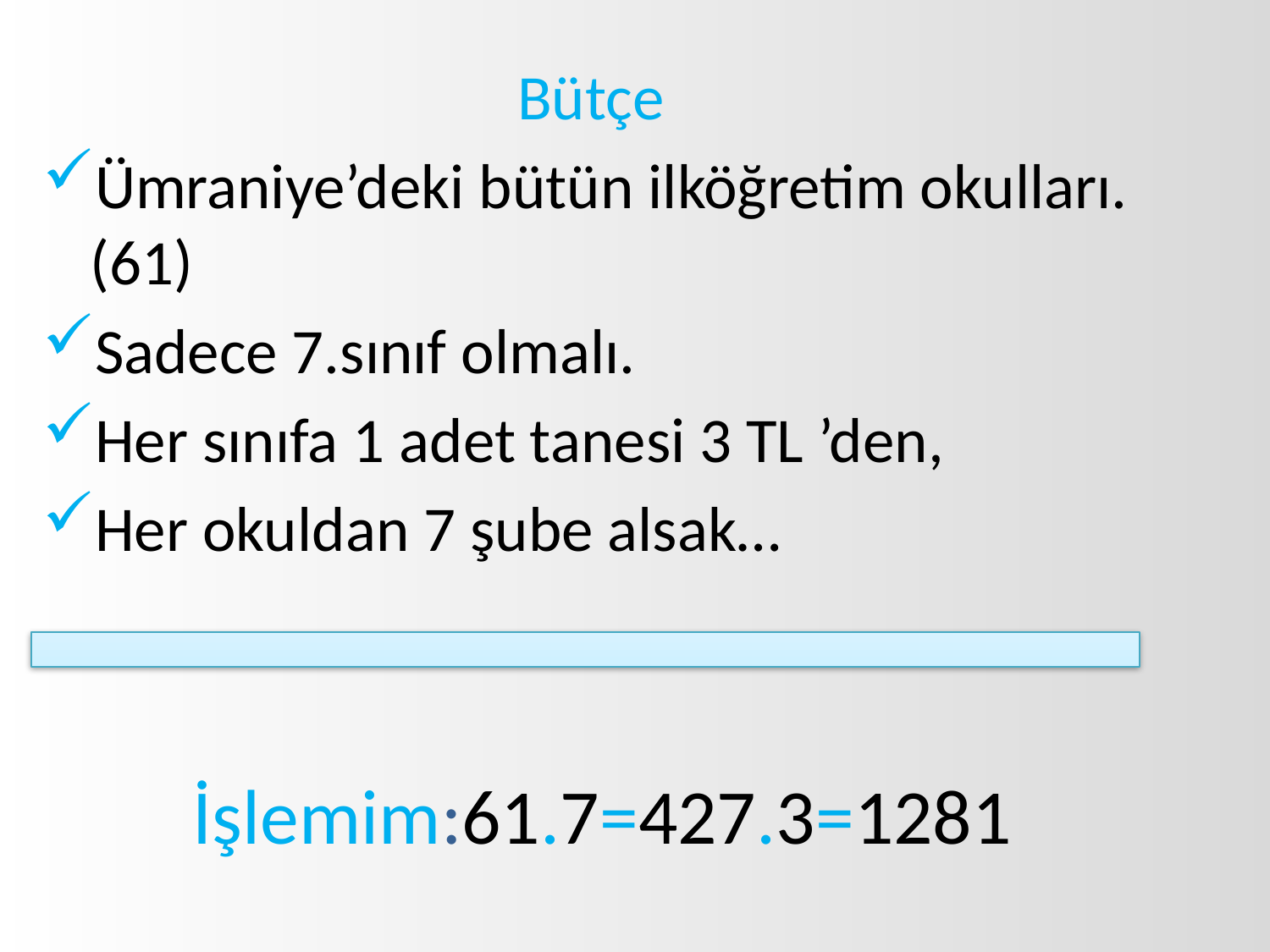

Bütçe
Ümraniye’deki bütün ilköğretim okulları. (61)
Sadece 7.sınıf olmalı.
Her sınıfa 1 adet tanesi 3 TL ’den,
Her okuldan 7 şube alsak…

# İşlemim:61.7=427.3=1281